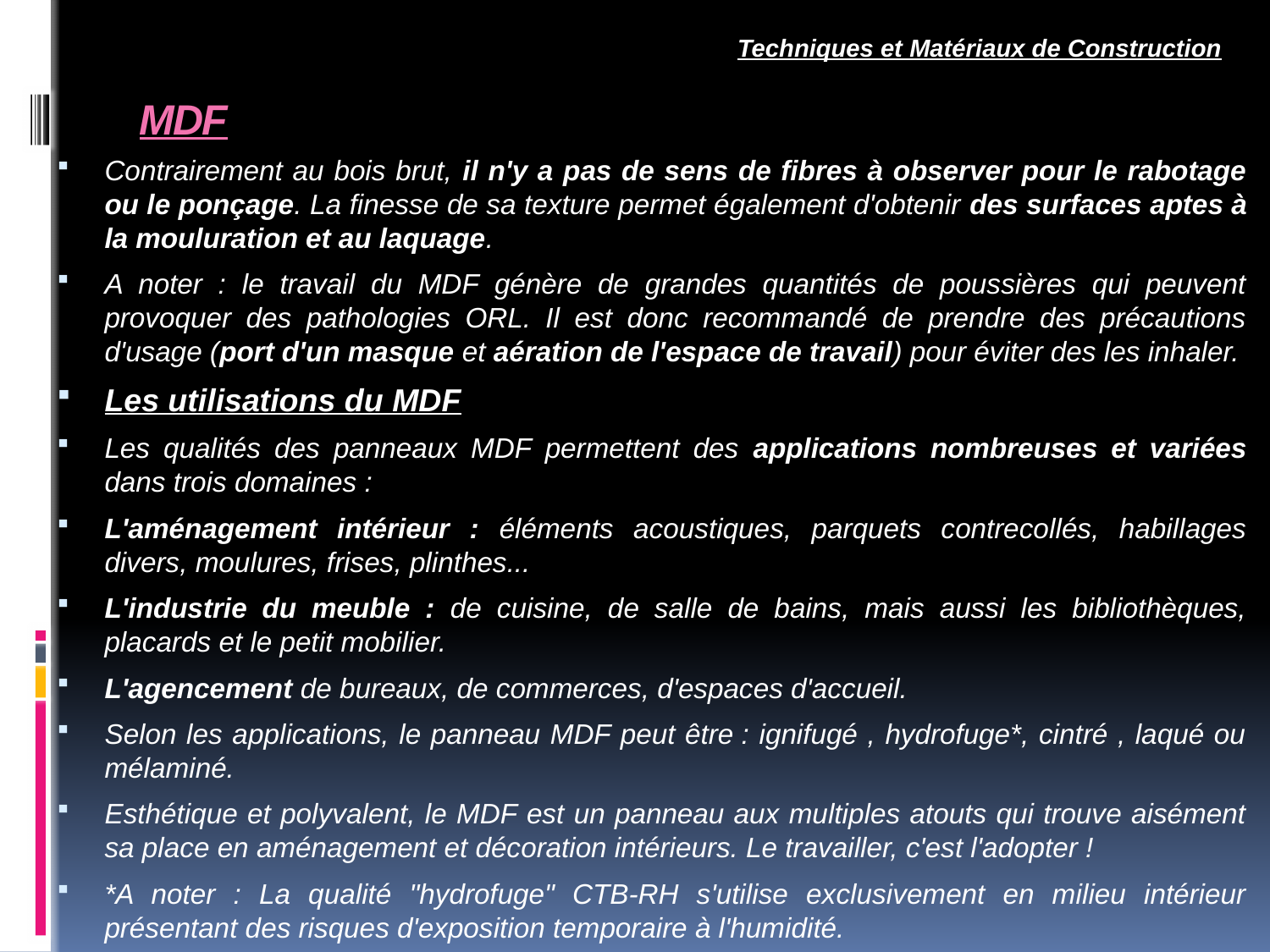

Techniques et Matériaux de Construction
# MDF
Contrairement au bois brut, il n'y a pas de sens de fibres à observer pour le rabotage ou le ponçage. La finesse de sa texture permet également d'obtenir des surfaces aptes à la mouluration et au laquage.
A noter : le travail du MDF génère de grandes quantités de poussières qui peuvent provoquer des pathologies ORL. Il est donc recommandé de prendre des précautions d'usage (port d'un masque et aération de l'espace de travail) pour éviter des les inhaler.
Les utilisations du MDF
Les qualités des panneaux MDF permettent des applications nombreuses et variées dans trois domaines :
L'aménagement intérieur : éléments acoustiques, parquets contrecollés, habillages divers, moulures, frises, plinthes...
L'industrie du meuble : de cuisine, de salle de bains, mais aussi les bibliothèques, placards et le petit mobilier.
L'agencement de bureaux, de commerces, d'espaces d'accueil.
Selon les applications, le panneau MDF peut être : ignifugé , hydrofuge*, cintré , laqué ou mélaminé.
Esthétique et polyvalent, le MDF est un panneau aux multiples atouts qui trouve aisément sa place en aménagement et décoration intérieurs. Le travailler, c'est l'adopter !
*A noter : La qualité "hydrofuge" CTB-RH s'utilise exclusivement en milieu intérieur présentant des risques d'exposition temporaire à l'humidité.